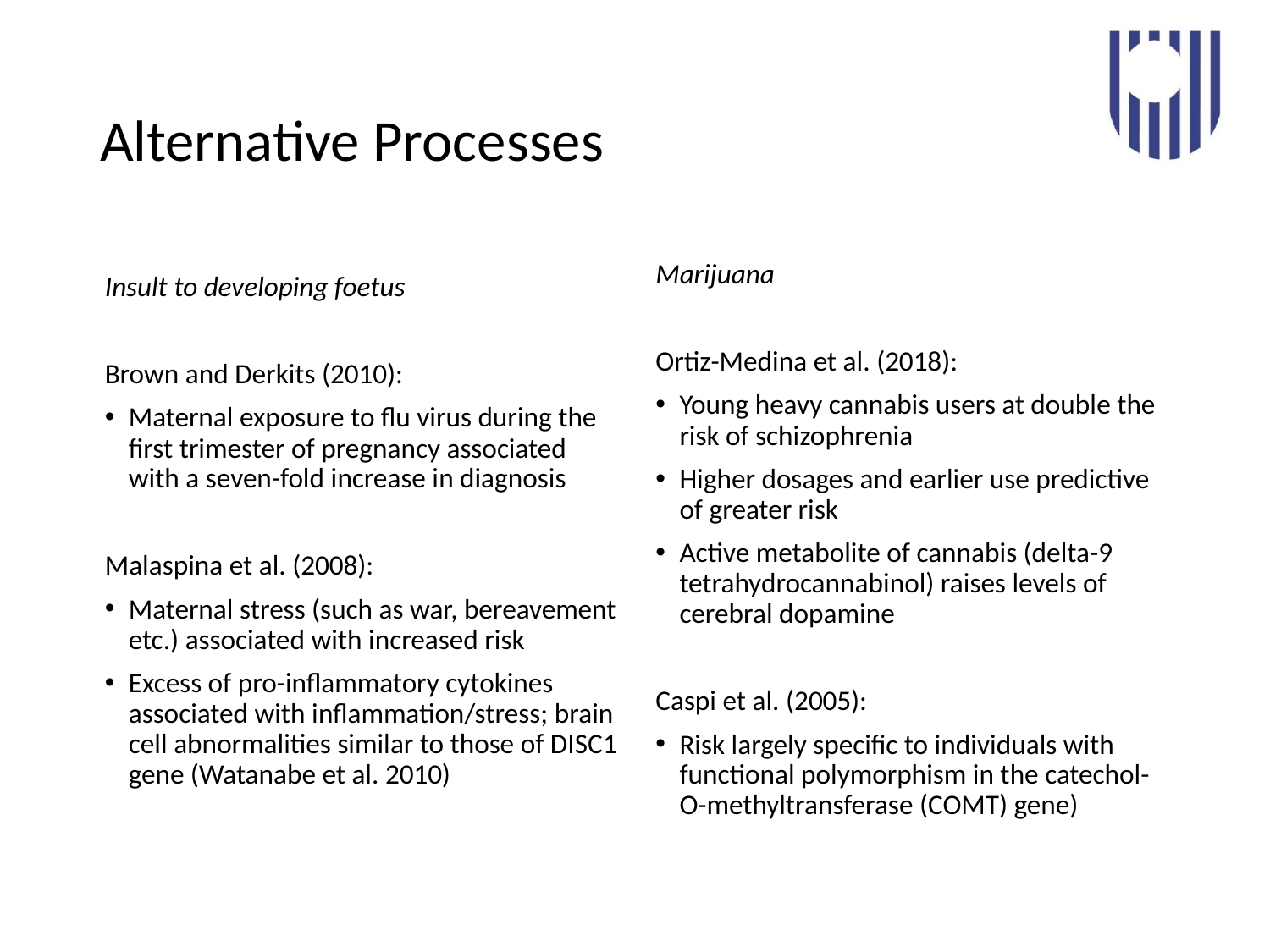

# Alternative Processes
Marijuana

Ortiz-Medina et al. (2018):
Young heavy cannabis users at double the risk of schizophrenia
Higher dosages and earlier use predictive of greater risk
Active metabolite of cannabis (delta-9 tetrahydrocannabinol) raises levels of cerebral dopamine

Caspi et al. (2005):
Risk largely specific to individuals with functional polymorphism in the catechol-O-methyltransferase (COMT) gene)
Insult to developing foetus

Brown and Derkits (2010):
Maternal exposure to flu virus during the first trimester of pregnancy associated with a seven-fold increase in diagnosis

Malaspina et al. (2008):
Maternal stress (such as war, bereavement etc.) associated with increased risk
Excess of pro-inflammatory cytokines associated with inflammation/stress; brain cell abnormalities similar to those of DISC1 gene (Watanabe et al. 2010)